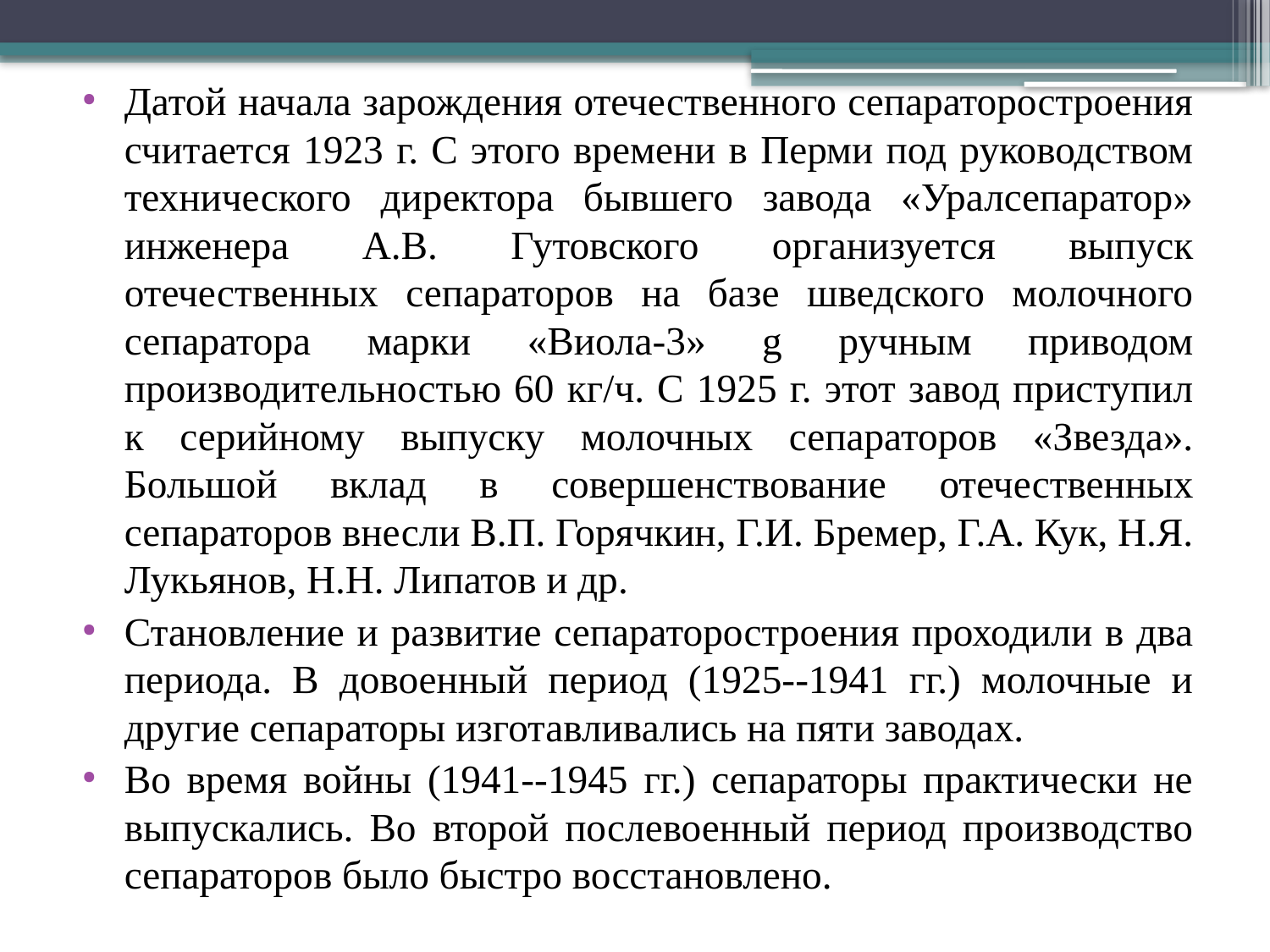

Датой начала зарождения отечественного сепараторостроения считается 1923 г. С этого времени в Перми под руководством технического директора бывшего завода «Уралсепаратор» инженера А.В. Гутовского организуется выпуск отечественных сепараторов на базе шведского молочного сепаратора марки «Виола-3» g ручным приводом производительностью 60 кг/ч. С 1925 г. этот завод приступил к серийному выпуску молочных сепараторов «Звезда». Большой вклад в совершенствование отечественных сепараторов внесли В.П. Горячкин, Г.И. Бремер, Г.А. Кук, Н.Я. Лукьянов, Н.Н. Липатов и др.
Становление и развитие сепараторостроения проходили в два периода. В довоенный период (1925--1941 гг.) молочные и другие сепараторы изготавливались на пяти заводах.
Во время войны (1941--1945 гг.) сепараторы практически не выпускались. Во второй послевоенный период производство сепараторов было быстро восстановлено.

#